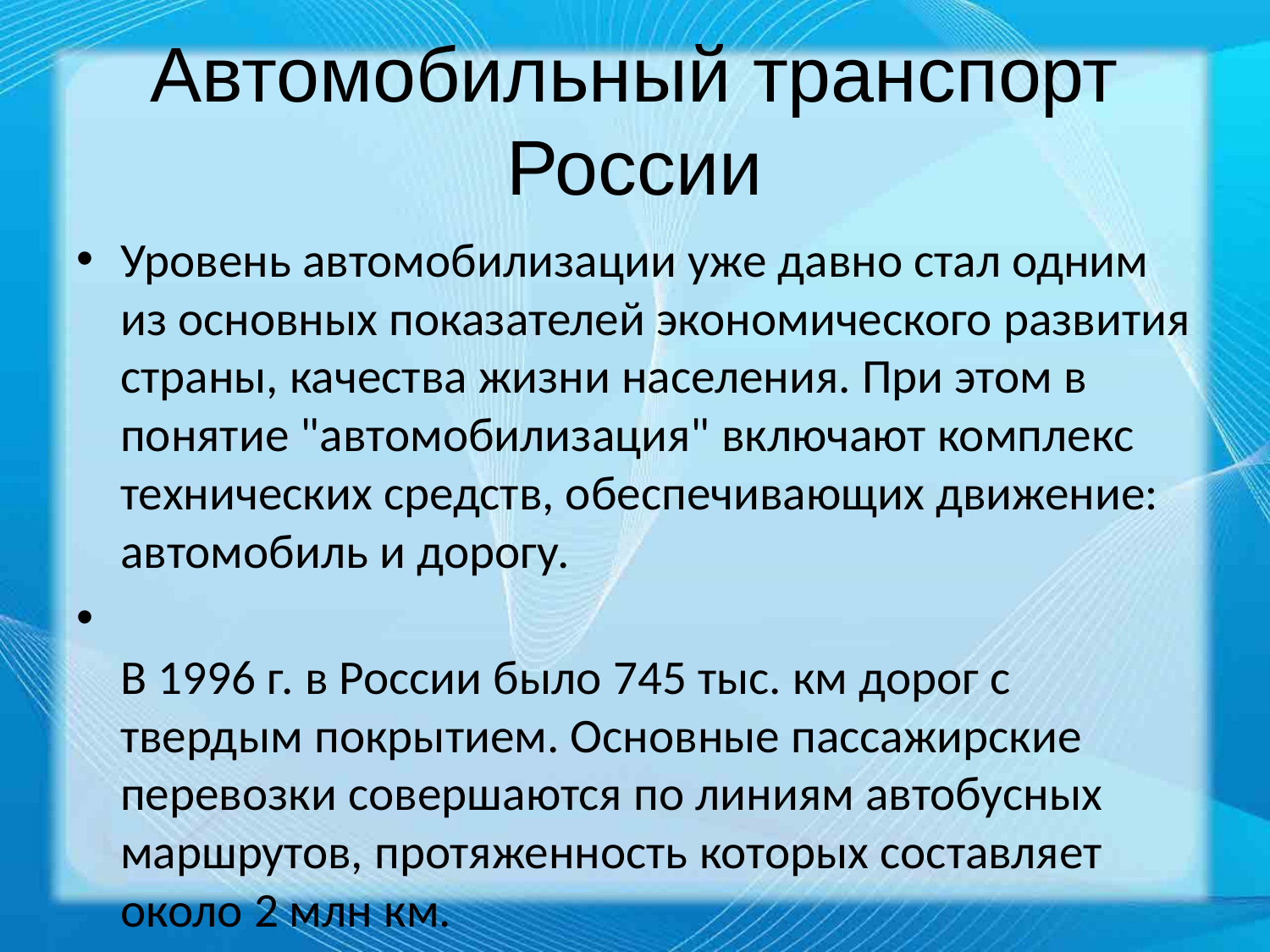

# Автомобильный транспорт России
Уровень автомобилизации уже давно стал одним из основных показателей экономического развития страны, качества жизни населения. При этом в понятие "автомобилизация" включают комплекс технических средств, обеспечивающих движение: автомобиль и дорогу.
В 1996 г. в России было 745 тыс. км дорог с твердым покрытием. Основные пассажирские перевозки совершаются по линиям автобусных маршрутов, протяженность которых составляет около 2 млн км.